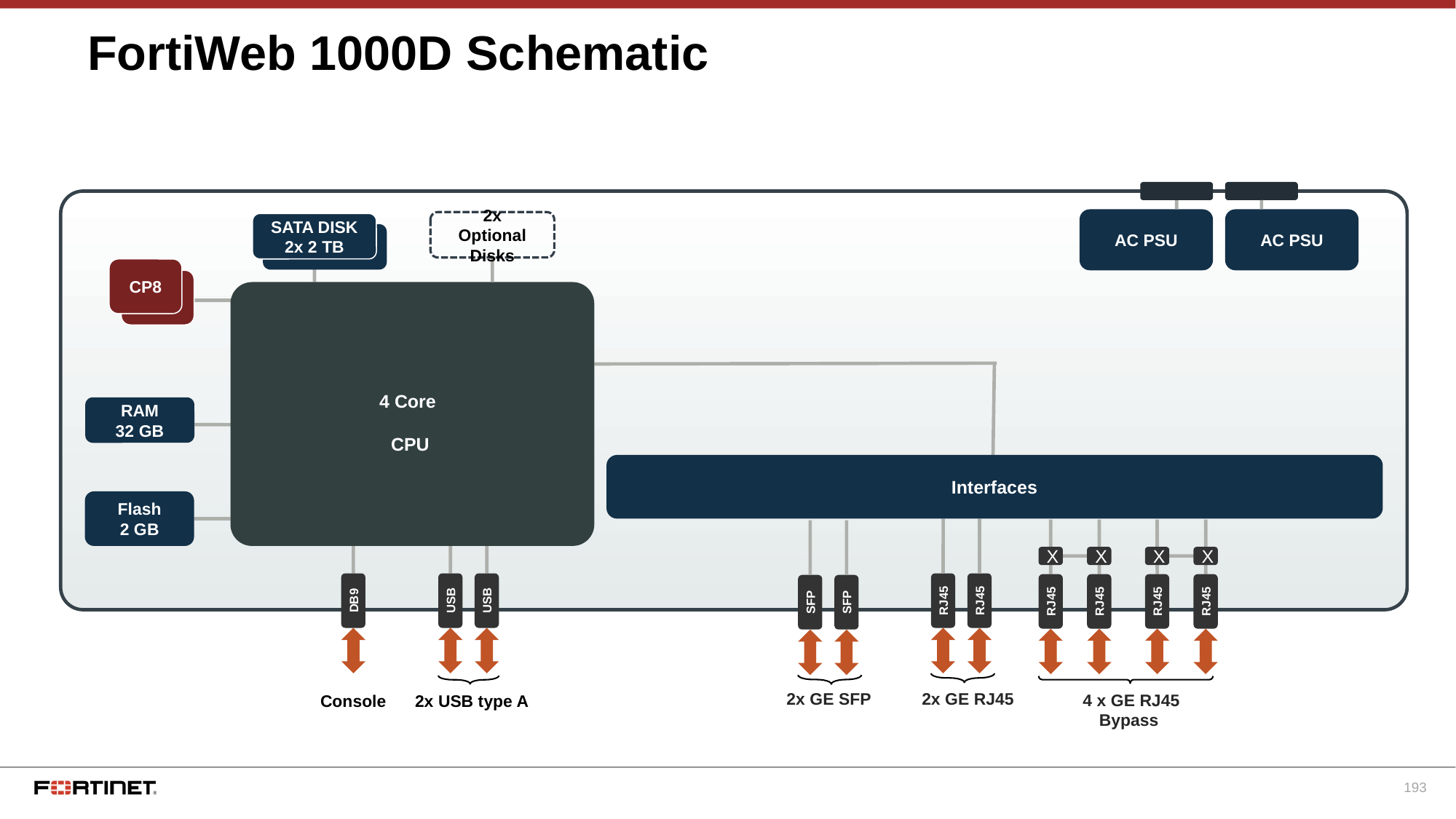

# FortiWeb 1000D Schematic

AC PSU
AC PSU
2x Optional Disks
SATA DISK
2x 2 TB

CP8
CP8

4 Core

CPU
RAM
32 GB

Interfaces
Flash
2 GB
Intel Core i7

X
X
X
X

DB9
USB
USB
RJ45
RJ45
RJ45
RJ45
RJ45
RJ45
SFP
SFP

2x GE SFP
2x GE RJ45
 4 x GE RJ45 Bypass
Console
2x USB type A